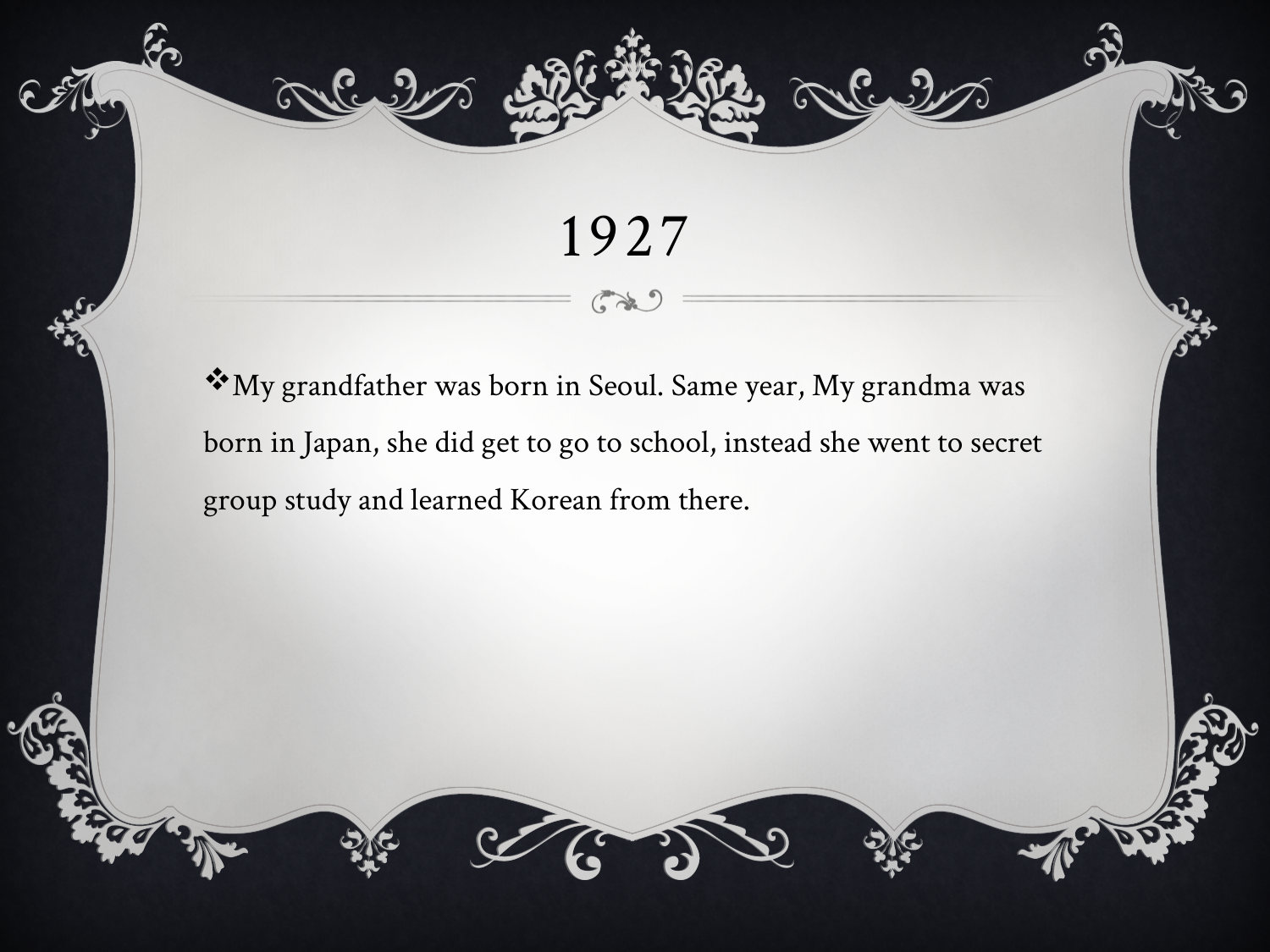

# 1927
My grandfather was born in Seoul. Same year, My grandma was born in Japan, she did get to go to school, instead she went to secret group study and learned Korean from there.